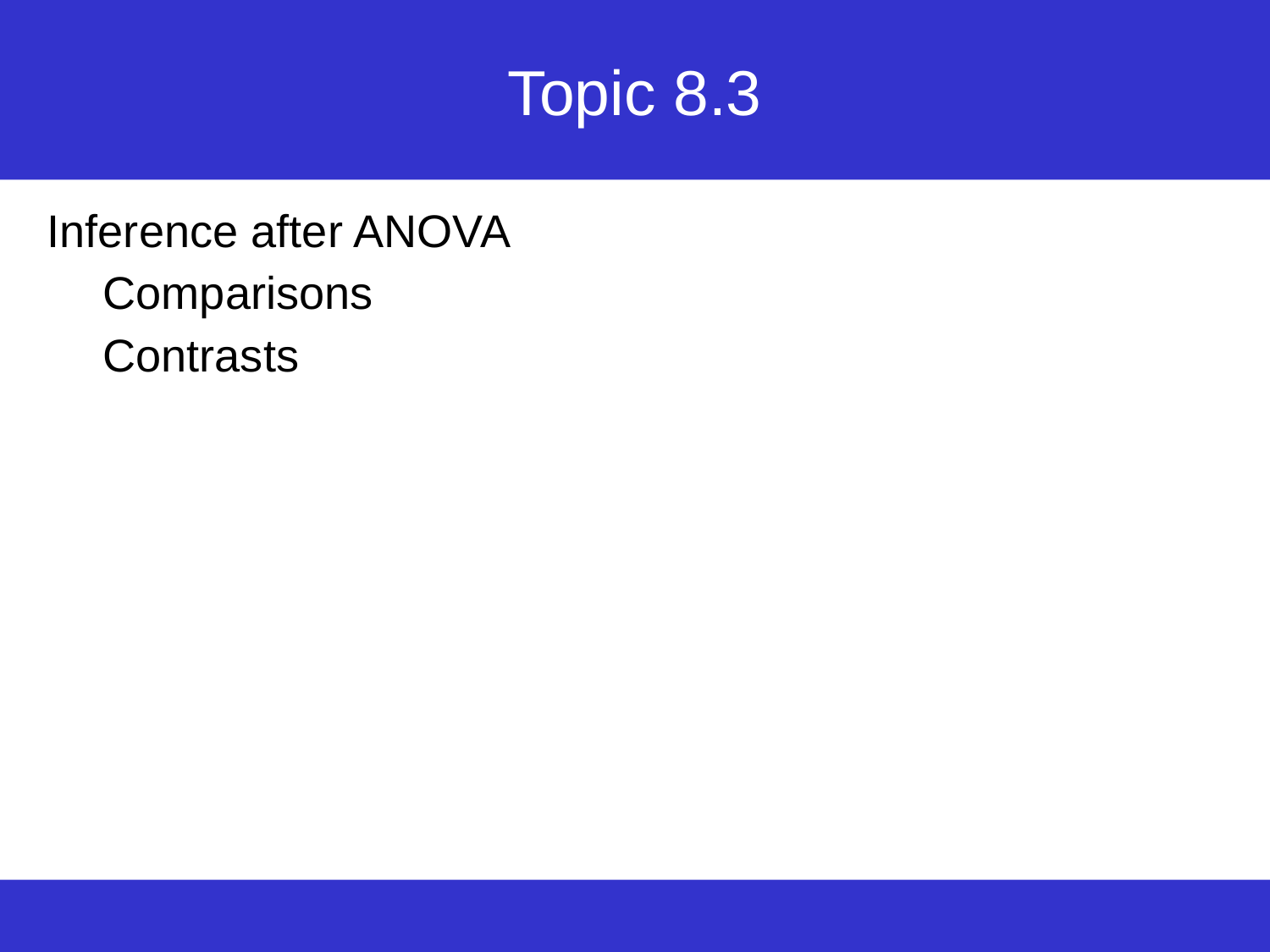

# Topic 8.3
Inference after ANOVA
Comparisons
Contrasts